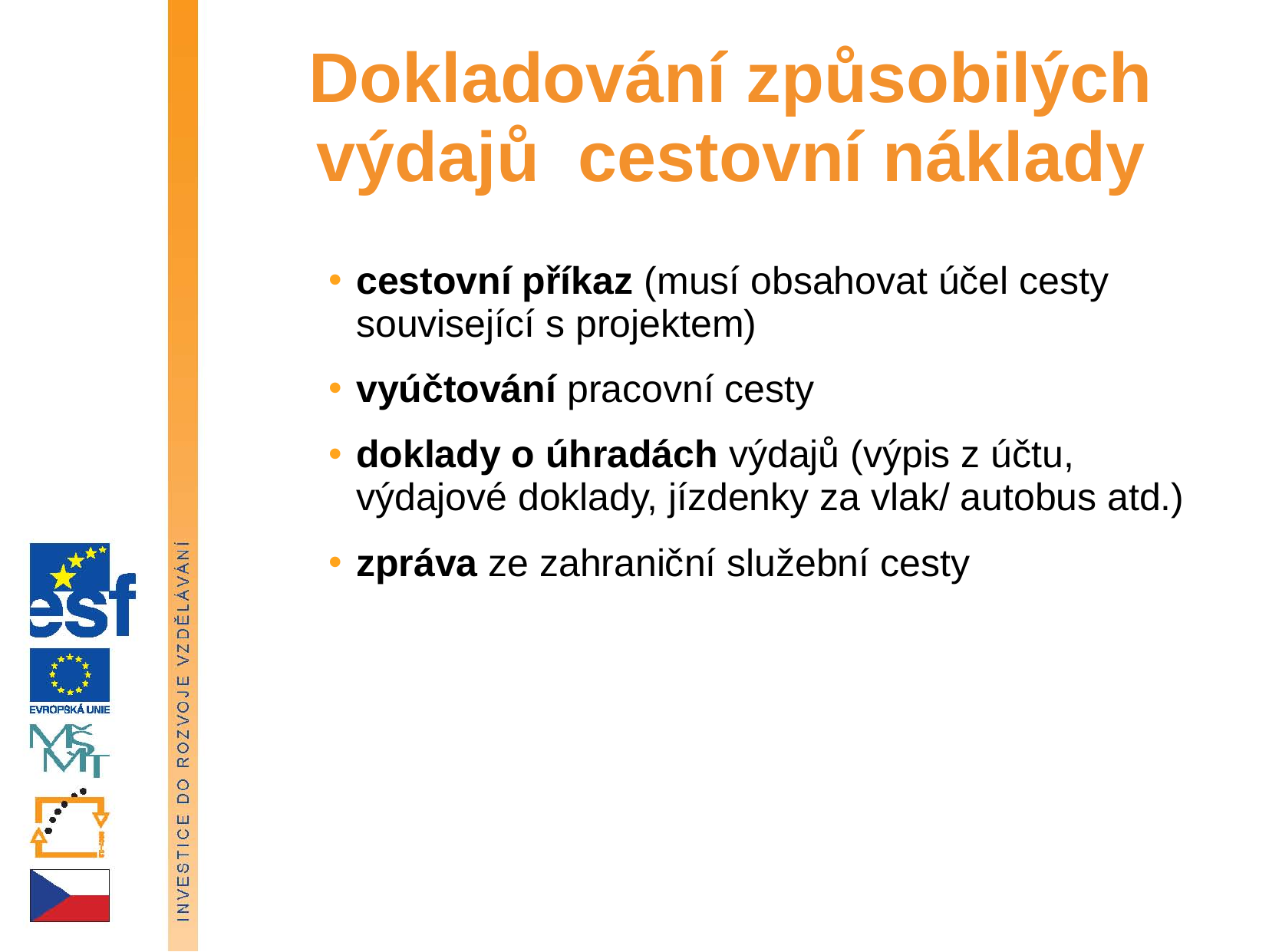

# Dokladování způsobilých výdajů  cestovní náklady
cestovní příkaz (musí obsahovat účel cesty související s projektem)
vyúčtování pracovní cesty
doklady o úhradách výdajů (výpis z účtu, výdajové doklady, jízdenky za vlak/ autobus atd.)
zpráva ze zahraniční služební cesty